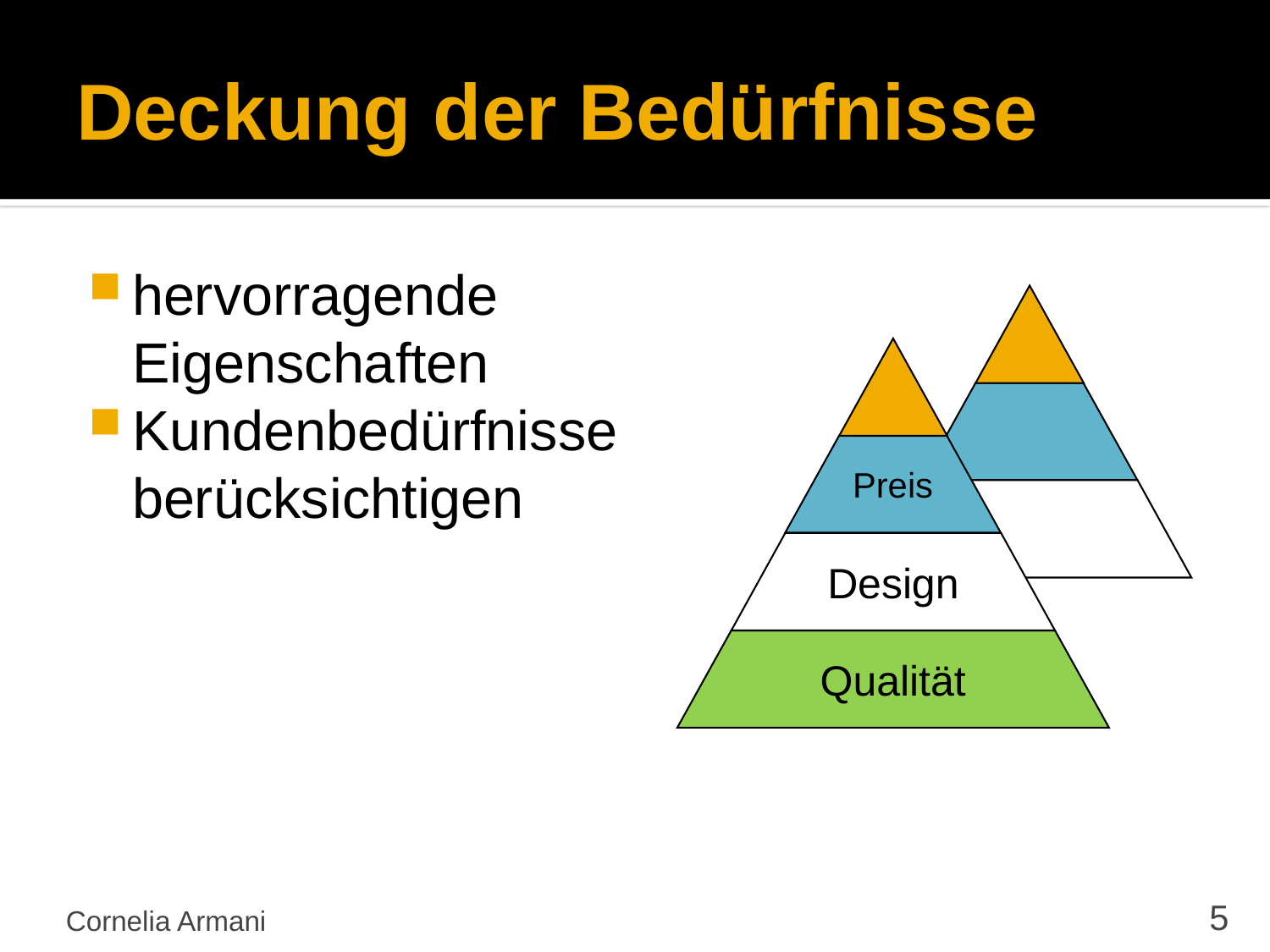

# Deckung der Bedürfnisse
hervorragende
Eigenschaften
Kundenbedürfnisse
berücksichtigen

Preis
Design
Qualität
Cornelia Armani
5